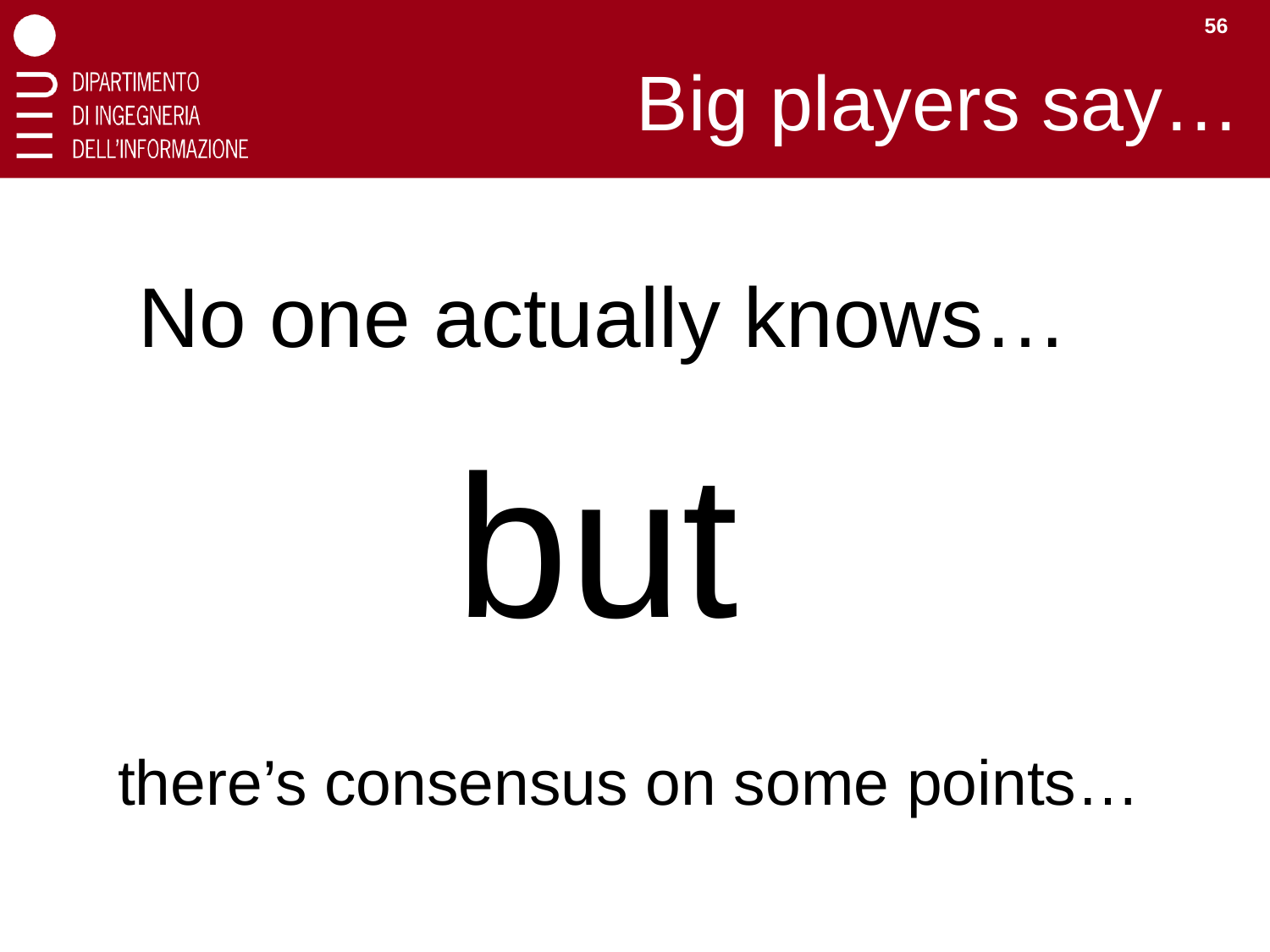

56
# Big players say…
No one actually knows…
but
there’s consensus on some points…